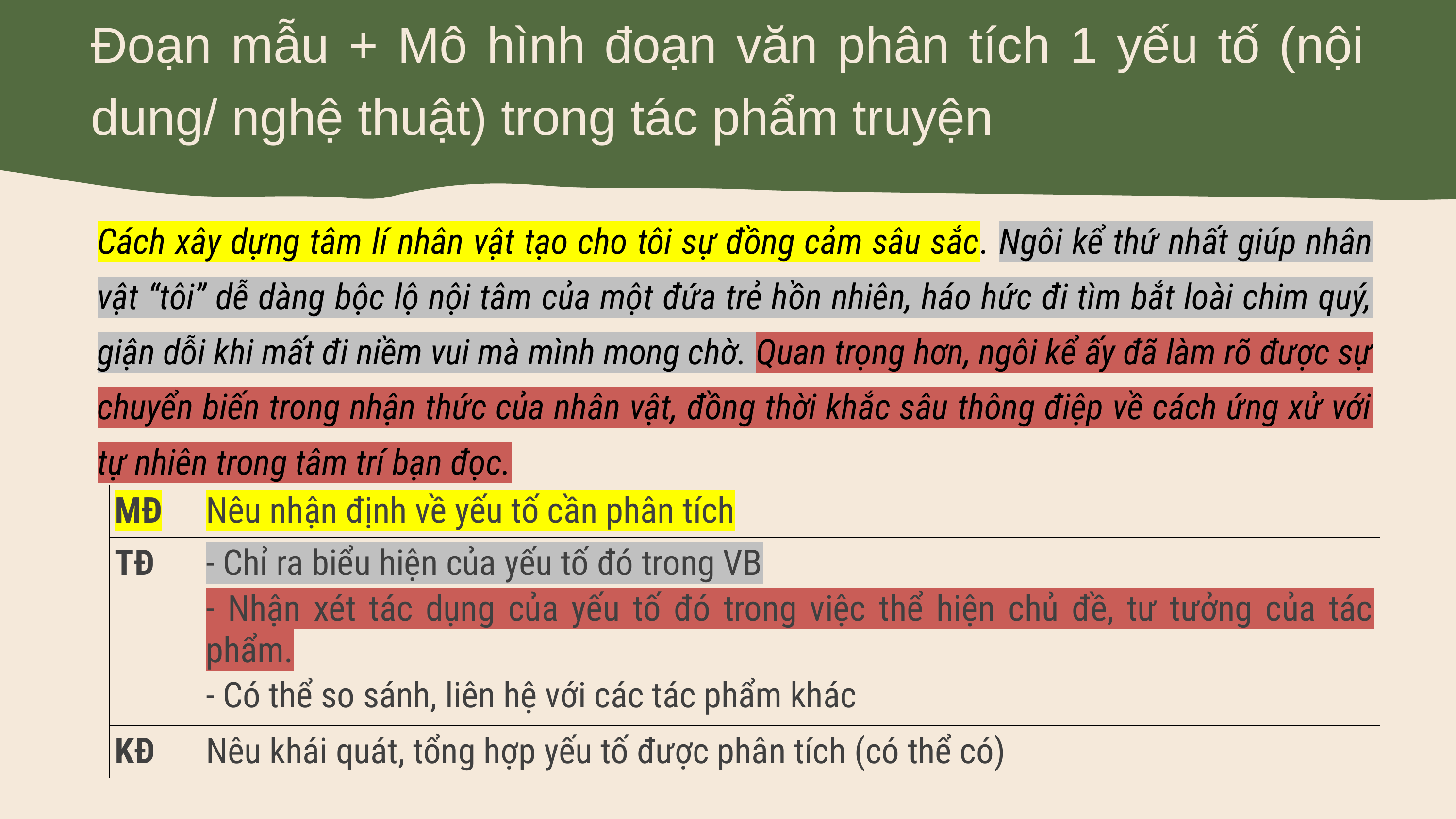

Đoạn mẫu + Mô hình đoạn văn phân tích 1 yếu tố (nội dung/ nghệ thuật) trong tác phẩm truyện

Cách xây dựng tâm lí nhân vật tạo cho tôi sự đồng cảm sâu sắc. Ngôi kể thứ nhất giúp nhân vật “tôi” dễ dàng bộc lộ nội tâm của một đứa trẻ hồn nhiên, háo hức đi tìm bắt loài chim quý, giận dỗi khi mất đi niềm vui mà mình mong chờ. Quan trọng hơn, ngôi kể ấy đã làm rõ được sự chuyển biến trong nhận thức của nhân vật, đồng thời khắc sâu thông điệp về cách ứng xử với tự nhiên trong tâm trí bạn đọc.

| MĐ | Nêu nhận định về yếu tố cần phân tích |
| --- | --- |
| TĐ | - Chỉ ra biểu hiện của yếu tố đó trong VB - Nhận xét tác dụng của yếu tố đó trong việc thể hiện chủ đề, tư tưởng của tác phẩm. - Có thể so sánh, liên hệ với các tác phẩm khác |
| KĐ | Nêu khái quát, tổng hợp yếu tố được phân tích (có thể có) |